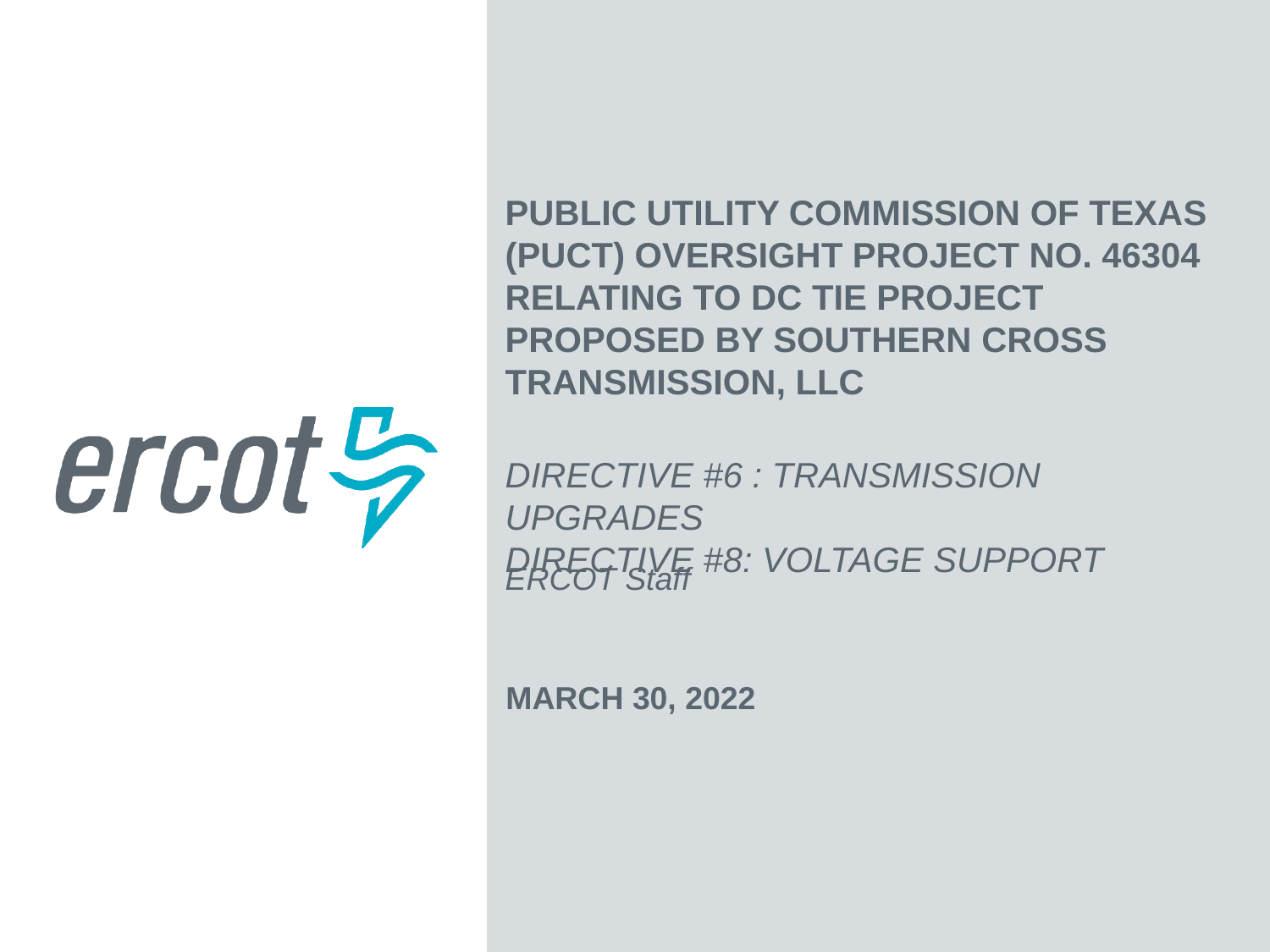

Public Utility Commission of Texas (PUCT) Oversight Project No. 46304 Relating to DC Tie Project Proposed by Southern Cross Transmission, LLC

Directive #6 : Transmission Upgrades
Directive #8: Voltage Support

ERCOT Staff
March 30, 2022